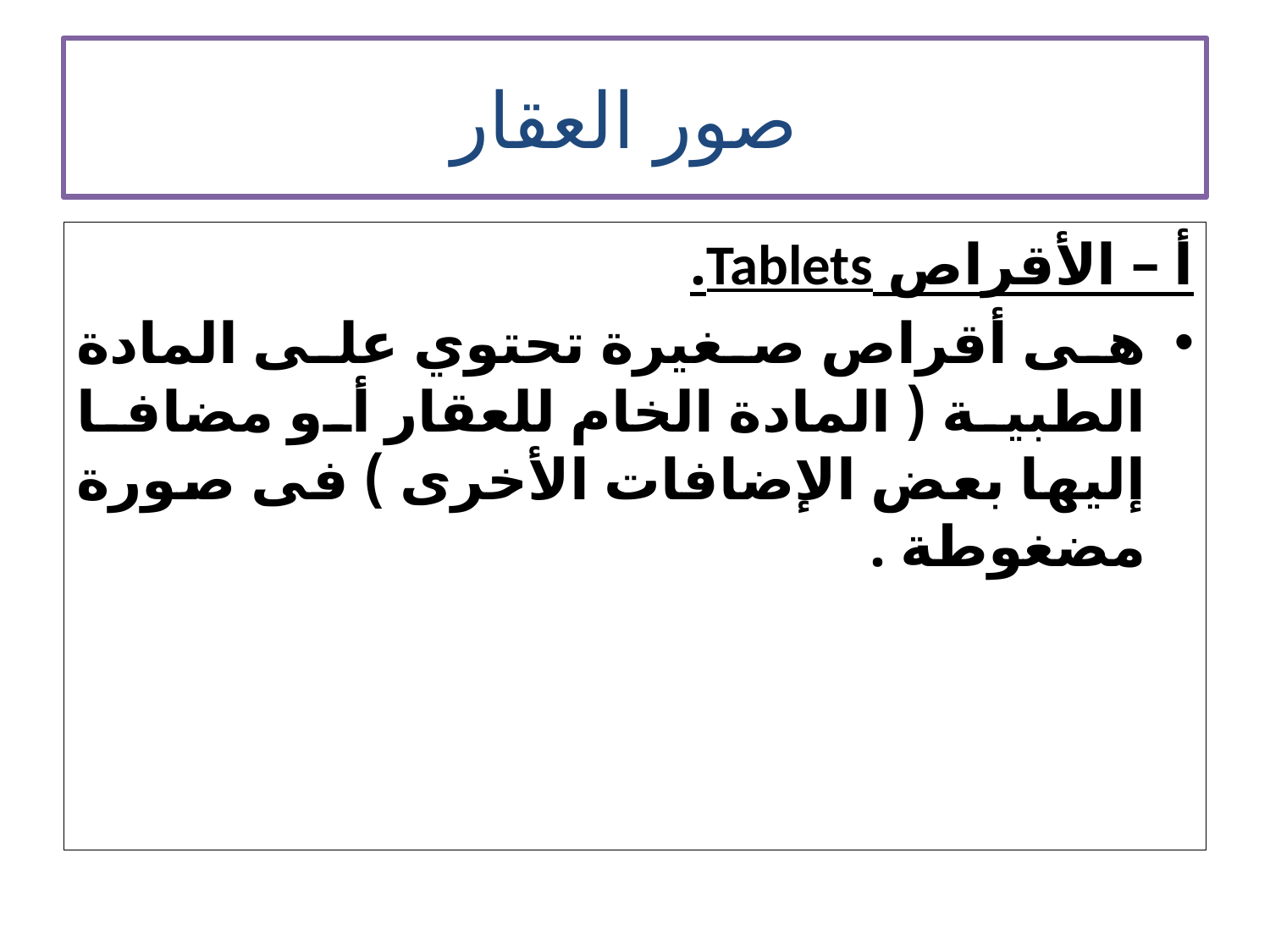

# صور العقار
أ – الأقراص Tablets.
هى أقراص صغيرة تحتوي على المادة الطبية ( المادة الخام للعقار أو مضافا إليها بعض الإضافات الأخرى ) فى صورة مضغوطة .